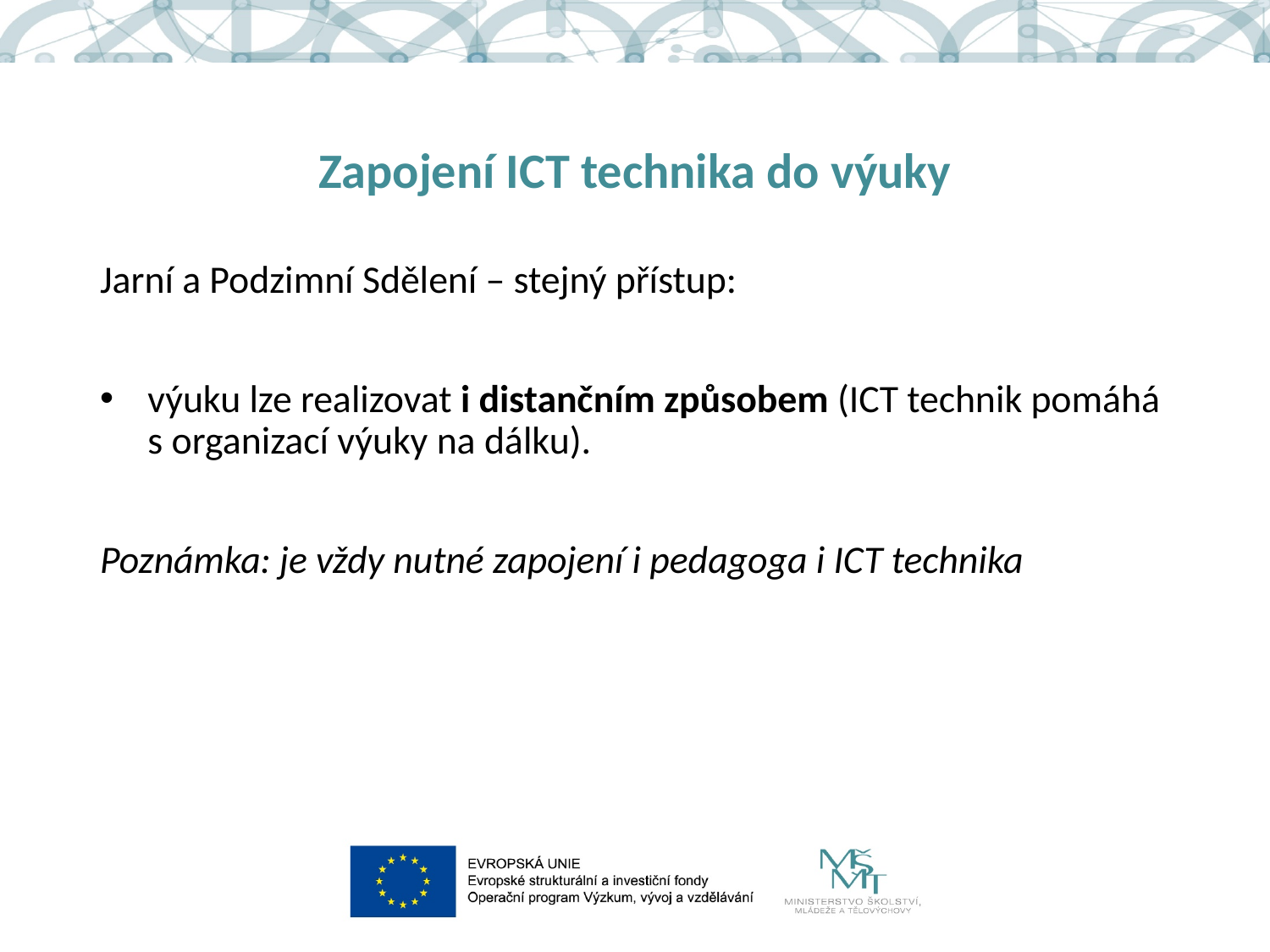

# Zapojení ICT technika do výuky
Jarní a Podzimní Sdělení – stejný přístup:

výuku lze realizovat i distančním způsobem (ICT technik pomáhá s organizací výuky na dálku).

Poznámka: je vždy nutné zapojení i pedagoga i ICT technika